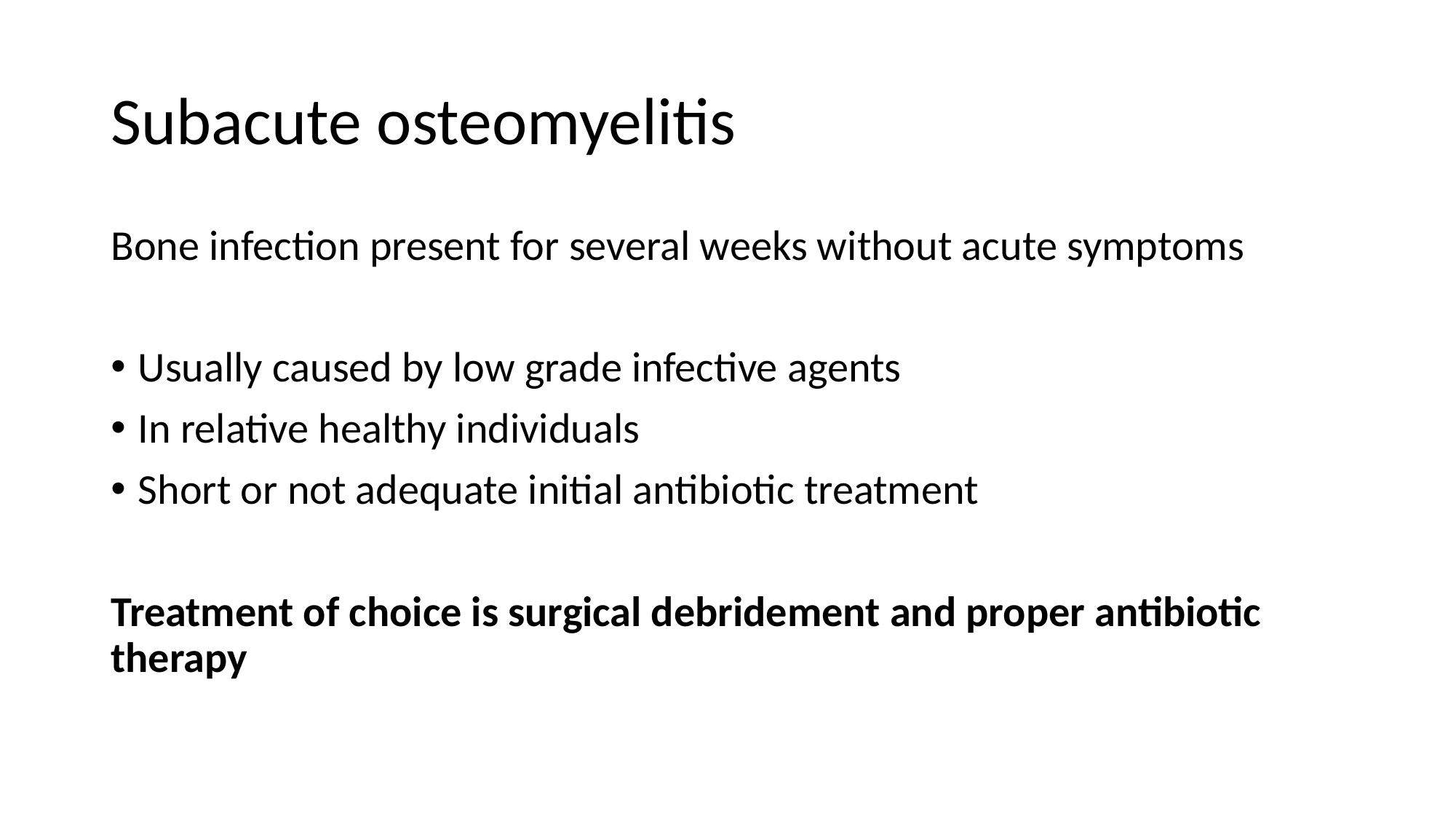

# Subacute osteomyelitis
Bone infection present for several weeks without acute symptoms

Usually caused by low grade infective agents
In relative healthy individuals
Short or not adequate initial antibiotic treatment

Treatment of choice is surgical debridement and proper antibiotic therapy